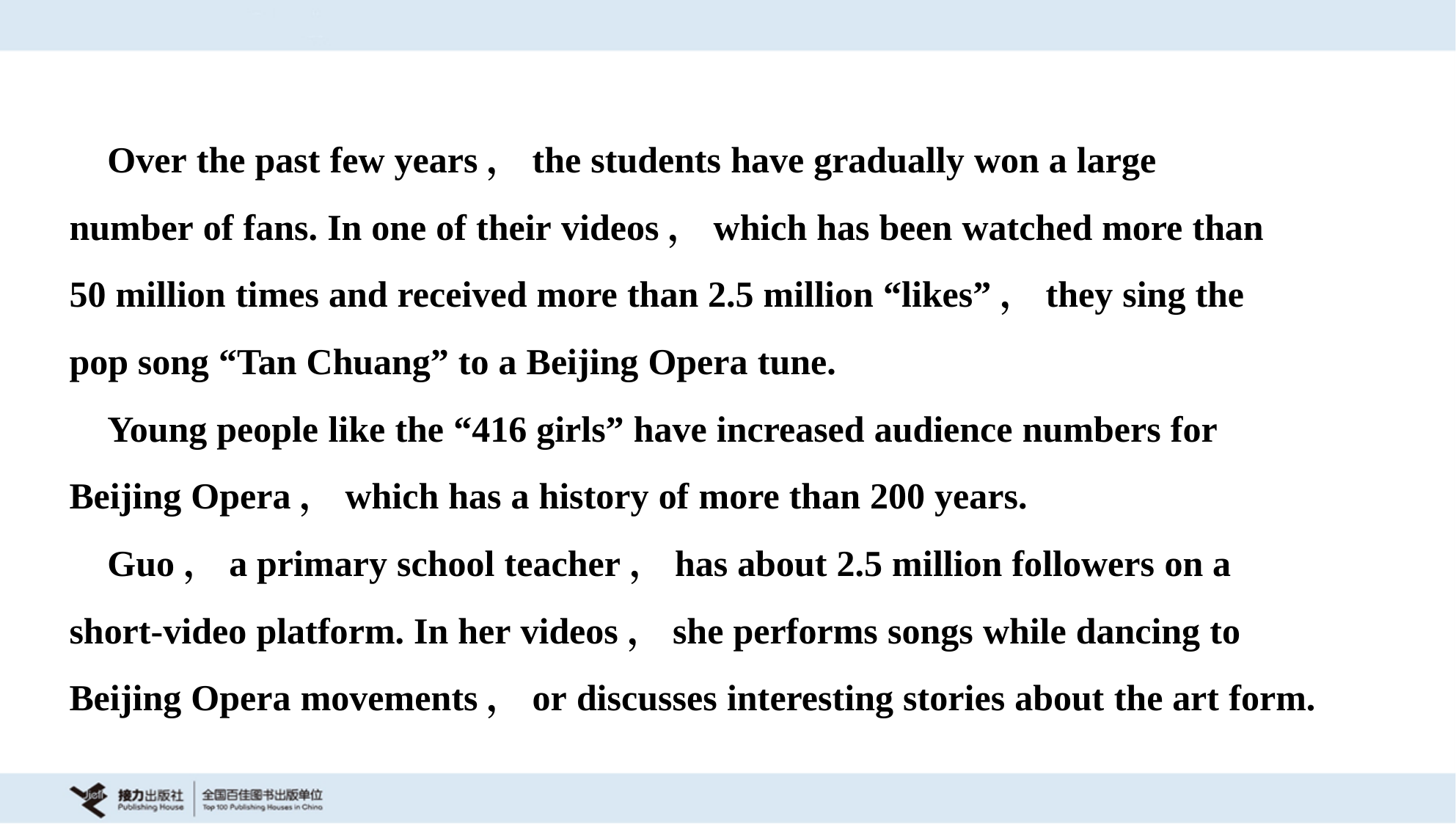

Over the past few years，the students have gradually won a large
number of fans. In one of their videos，which has been watched more than
50 million times and received more than 2.5 million “likes”，they sing the
pop song “Tan Chuang” to a Beijing Opera tune.
    Young people like the “416 girls” have increased audience numbers for
Beijing Opera，which has a history of more than 200 years.
    Guo，a primary school teacher，has about 2.5 million followers on a
short-video platform. In her videos，she performs songs while dancing to
Beijing Opera movements，or discusses interesting stories about the art form.